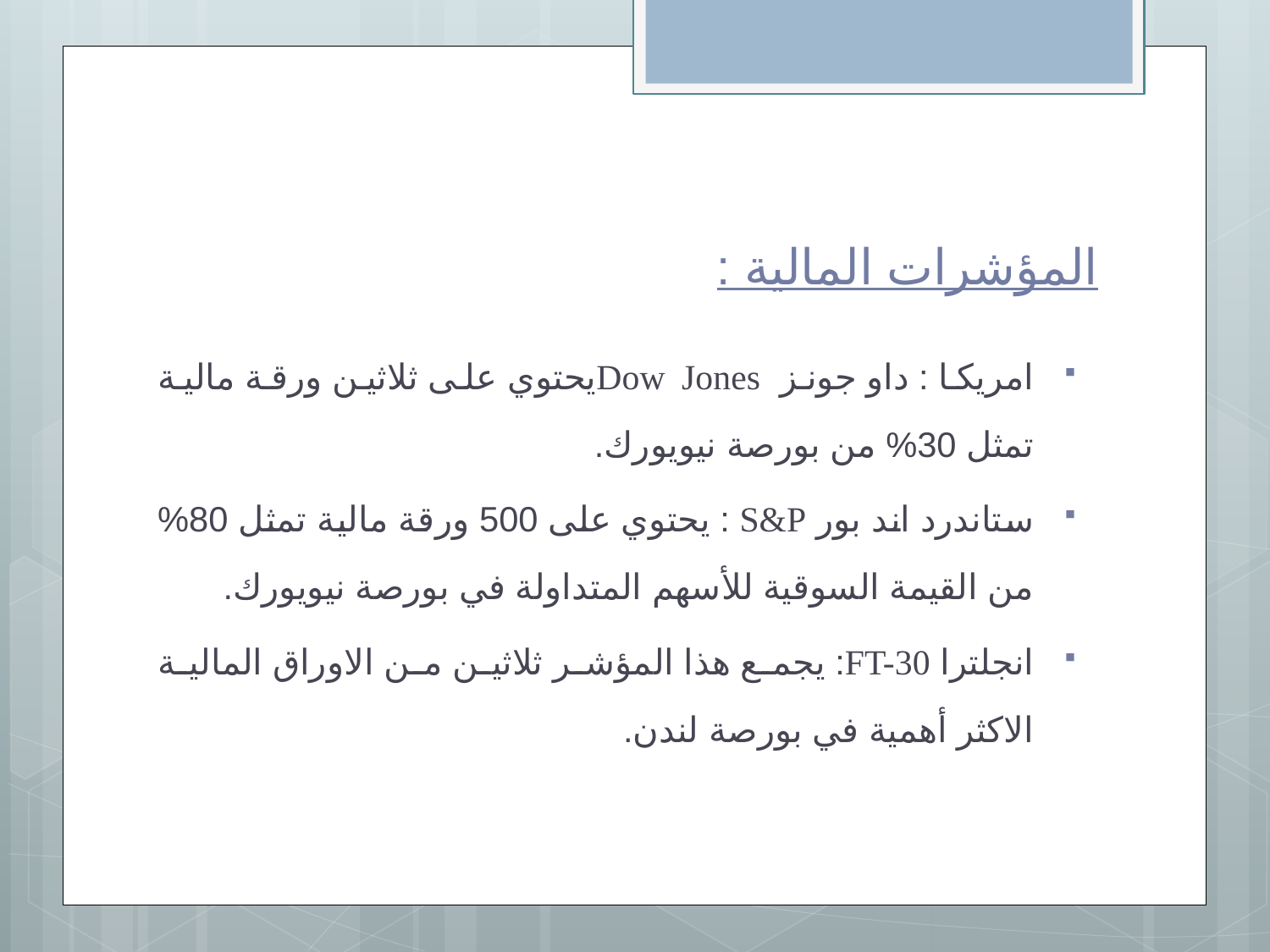

# المؤشرات المالية :
امريكا : داو جونز  Dow Jonesيحتوي على ثلاثين ورقة مالية تمثل 30% من بورصة نيويورك.
ستاندرد اند بور S&P : يحتوي على 500 ورقة مالية تمثل 80% من القيمة السوقية للأسهم المتداولة في بورصة نيويورك.
انجلترا FT-30: يجمع هذا المؤشر ثلاثين من الاوراق المالية الاكثر أهمية في بورصة لندن.